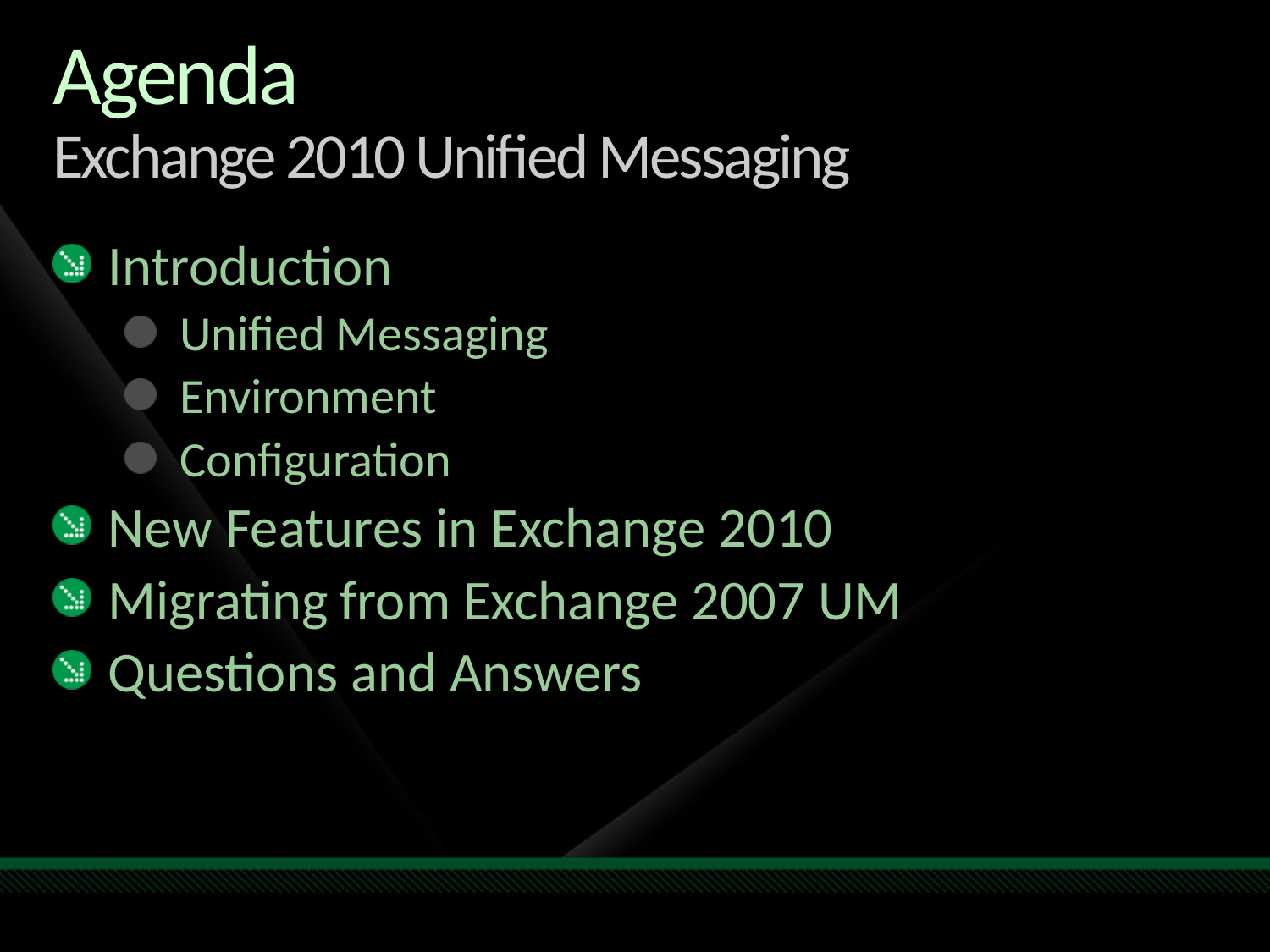

# Agenda Exchange 2010 Unified Messaging

Introduction
Unified Messaging
Environment
Configuration
New Features in Exchange 2010
Migrating from Exchange 2007 UM
Questions and Answers